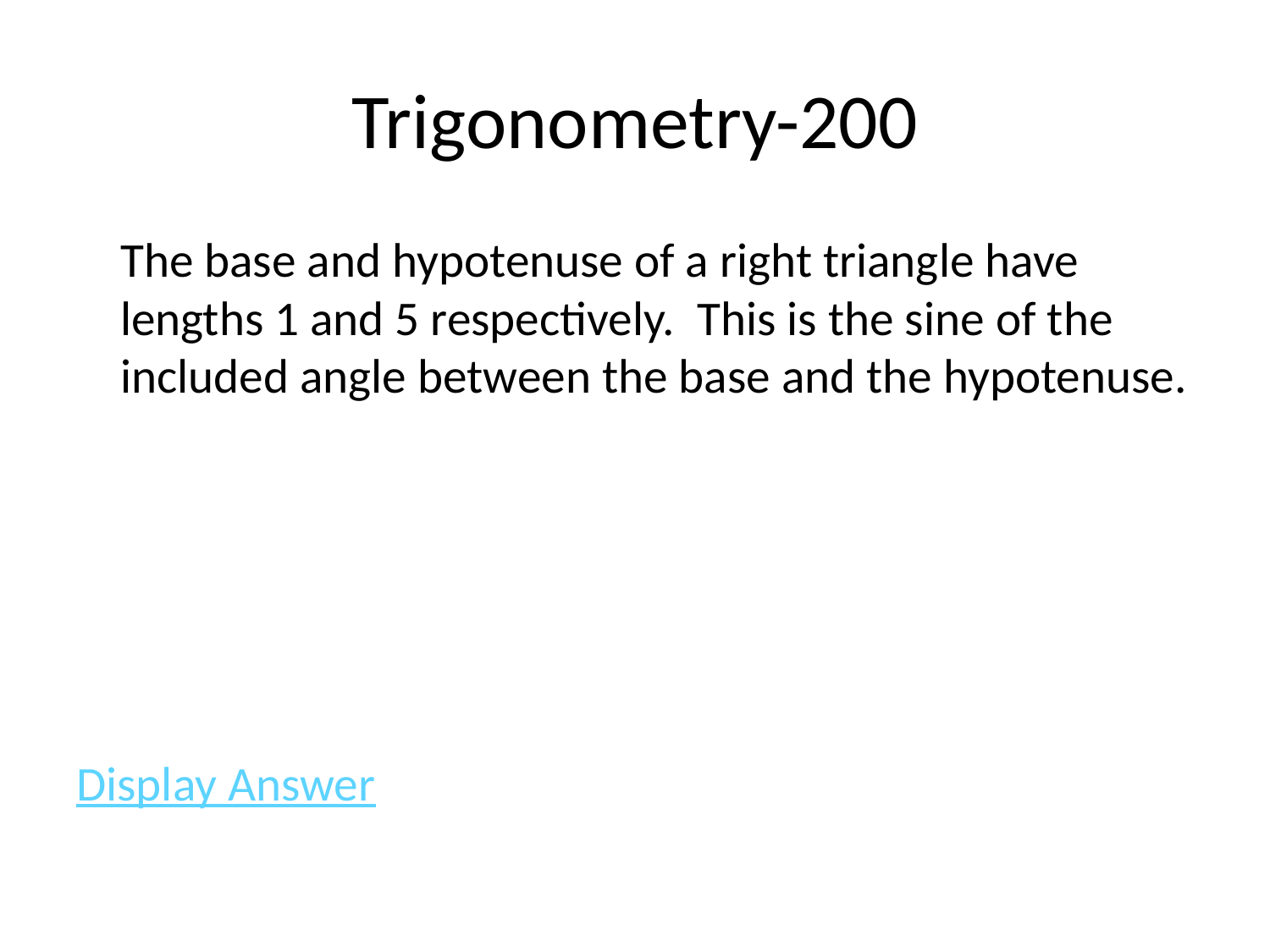

# Trigonometry-200
	The base and hypotenuse of a right triangle have lengths 1 and 5 respectively.  This is the sine of the included angle between the base and the hypotenuse.

Display Answer